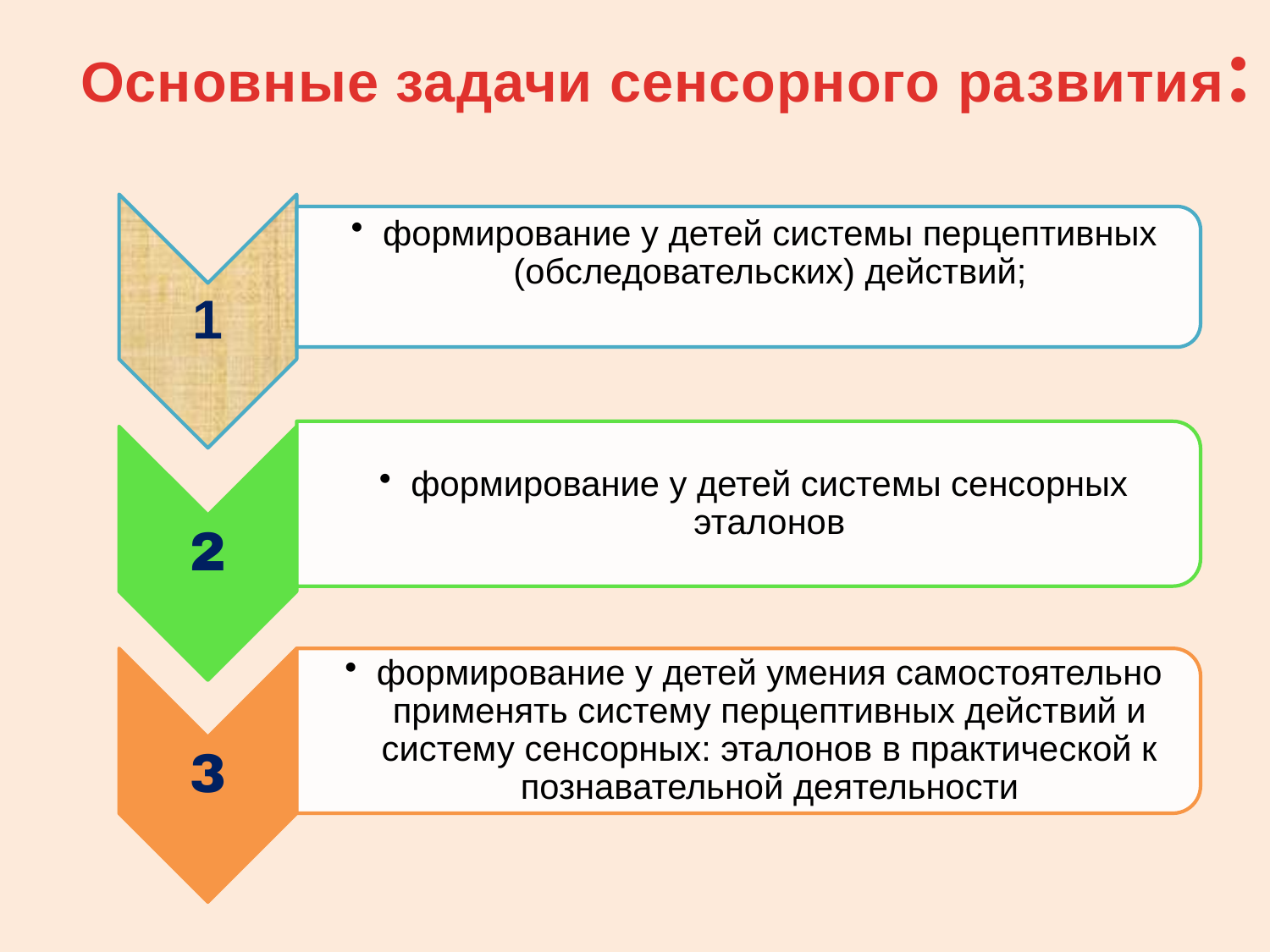

Основные задачи сенсорного развития:
1
формирование у детей системы перцептивных (обследовательских) действий;
2
формирование у детей системы сенсорных эталонов
3
формирование у детей умения самостоятельно применять систему перцептивных действий и систему сенсорных: эталонов в практической к познавательной деятельности